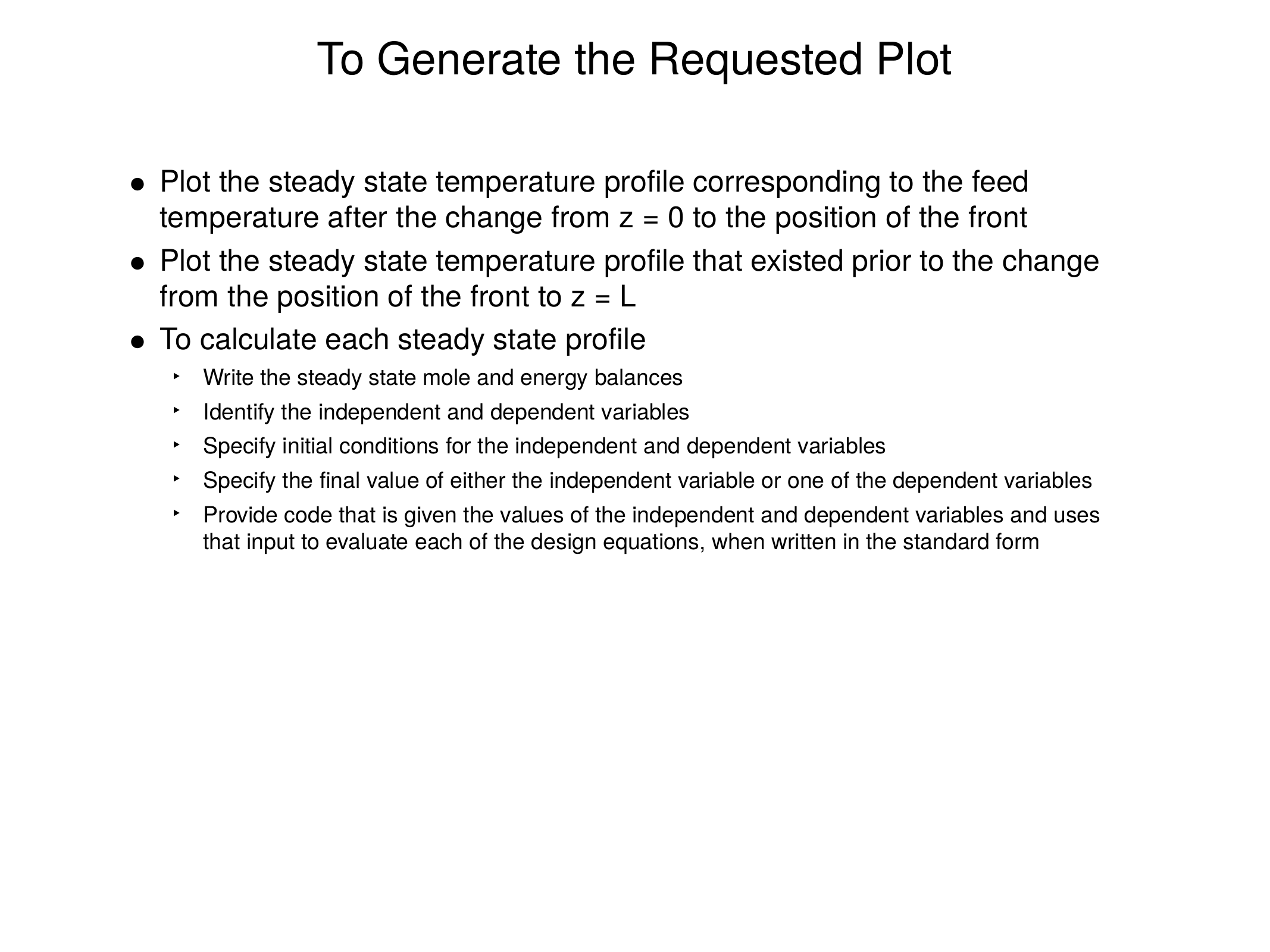

# To Generate the Requested Plot
Plot the steady state temperature profile corresponding to the feed temperature after the change from z = 0 to the position of the front
Plot the steady state temperature profile that existed prior to the change from the position of the front to z = L
To calculate each steady state profile
Write the steady state mole and energy balances
Identify the independent and dependent variables
Specify initial conditions for the independent and dependent variables
Specify the final value of either the independent variable or one of the dependent variables
Provide code that is given the values of the independent and dependent variables and uses that input to evaluate each of the design equations, when written in the standard form